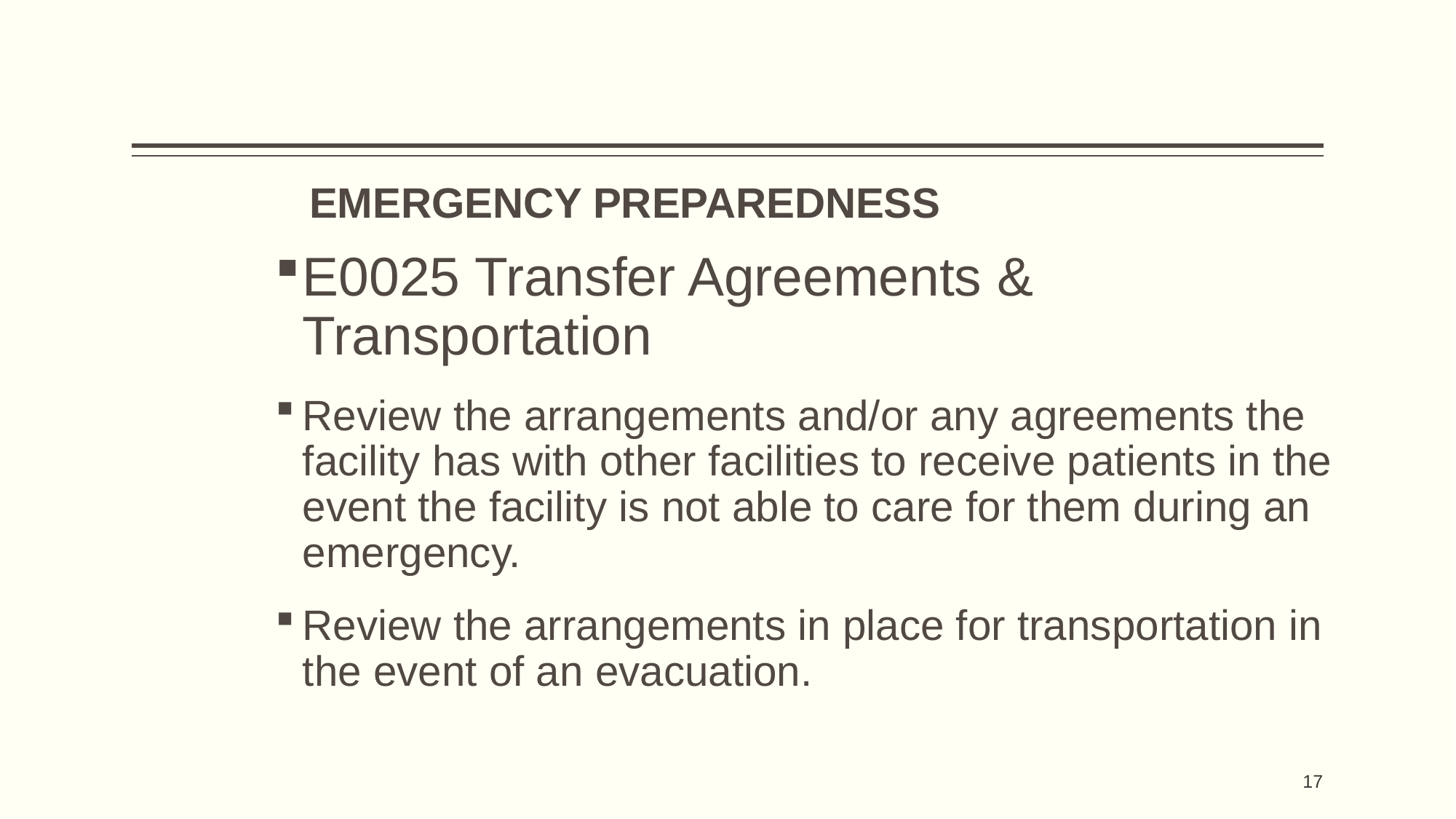

# EMERGENCY PREPAREDNESS

E0025 Transfer Agreements & Transportation
Review the arrangements and/or any agreements the facility has with other facilities to receive patients in the event the facility is not able to care for them during an emergency.
Review the arrangements in place for transportation in the event of an evacuation.

17